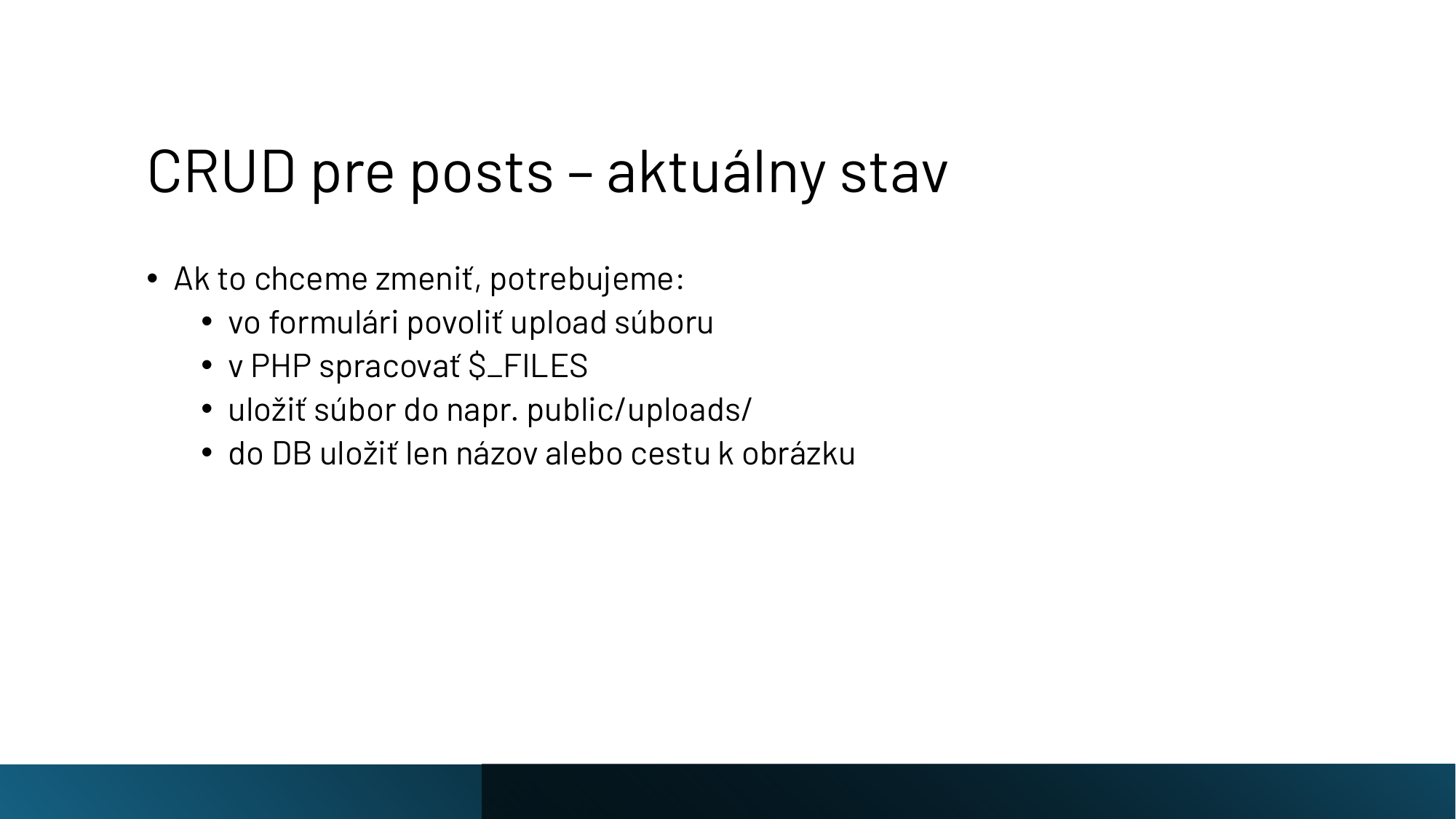

# CRUD pre posts – aktuálny stav
Ak to chceme zmeniť, potrebujeme:
vo formulári povoliť upload súboru
v PHP spracovať $_FILES
uložiť súbor do napr. public/uploads/
do DB uložiť len názov alebo cestu k obrázku